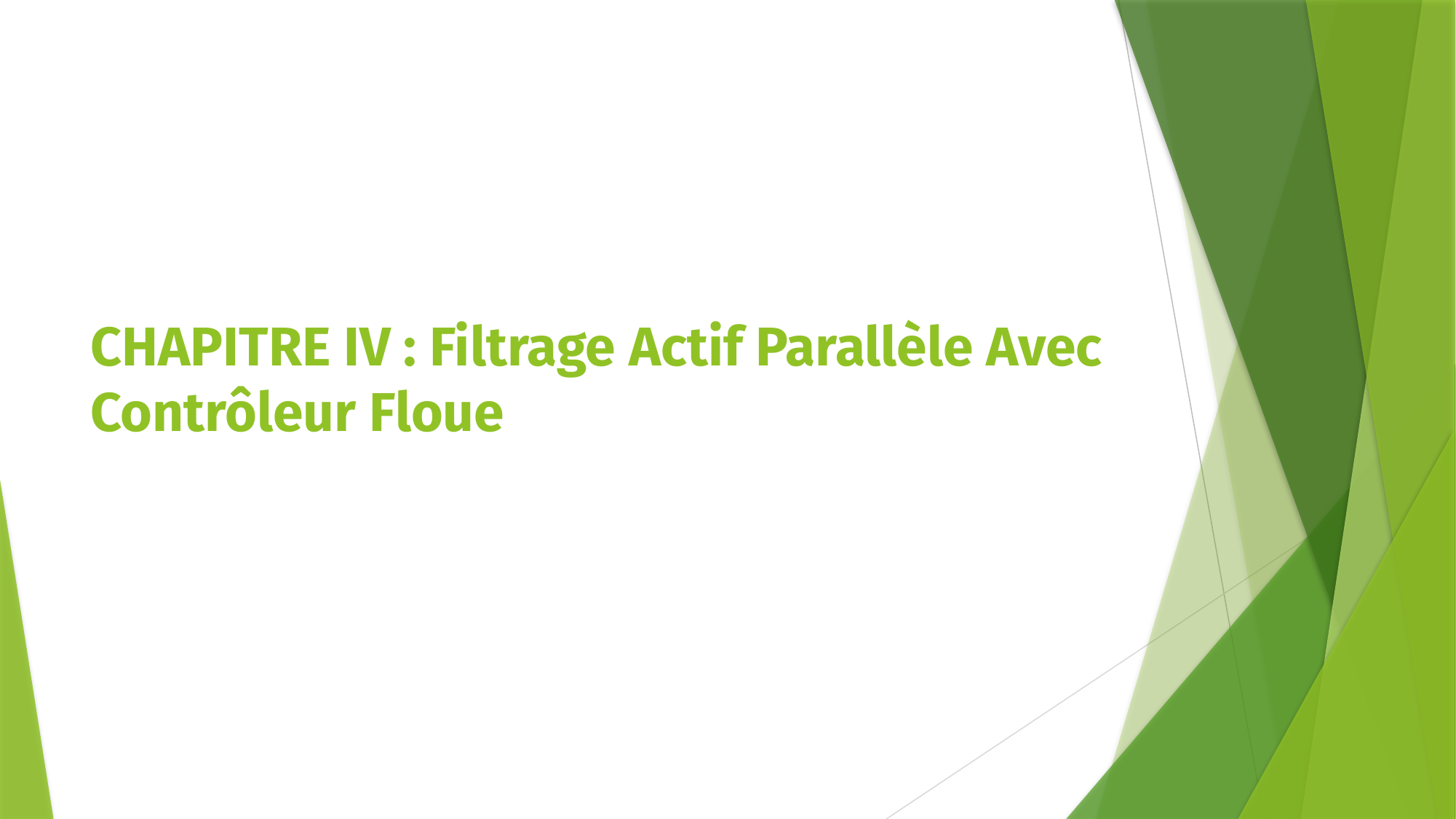

# CHAPITRE IV : Filtrage Actif Parallèle Avec Contrôleur Floue